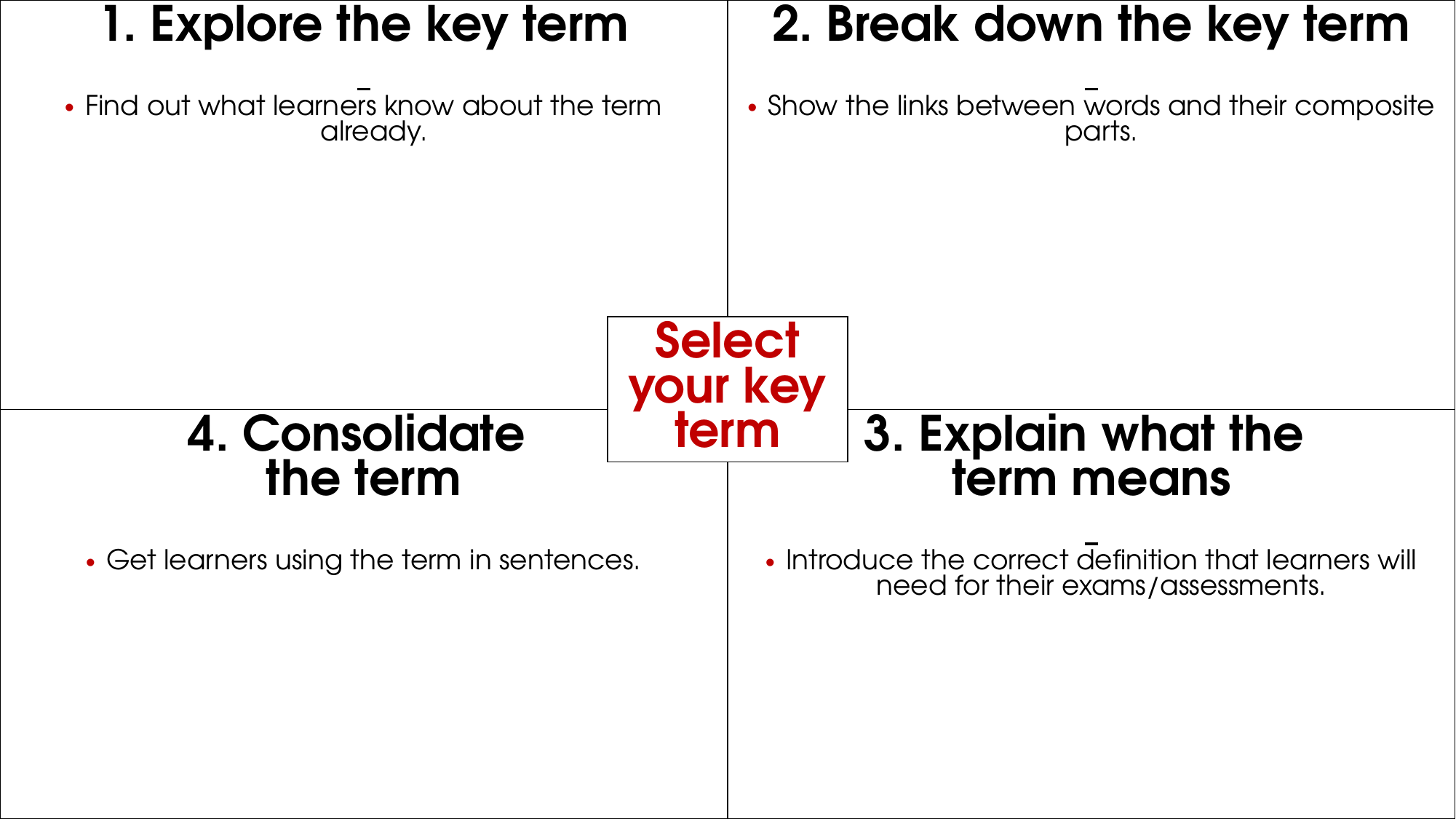

| Explore the key term Find out what learners know about the term already. | 2. Break down the key term Show the links between words and their composite parts. |
| --- | --- |
| 4. Consolidate the term Get learners using the term in sentences. | 3. Explain what the term means Introduce the correct definition that learners will need for their exams/assessments. |
# Frayer model template
| Select your key term |
| --- |